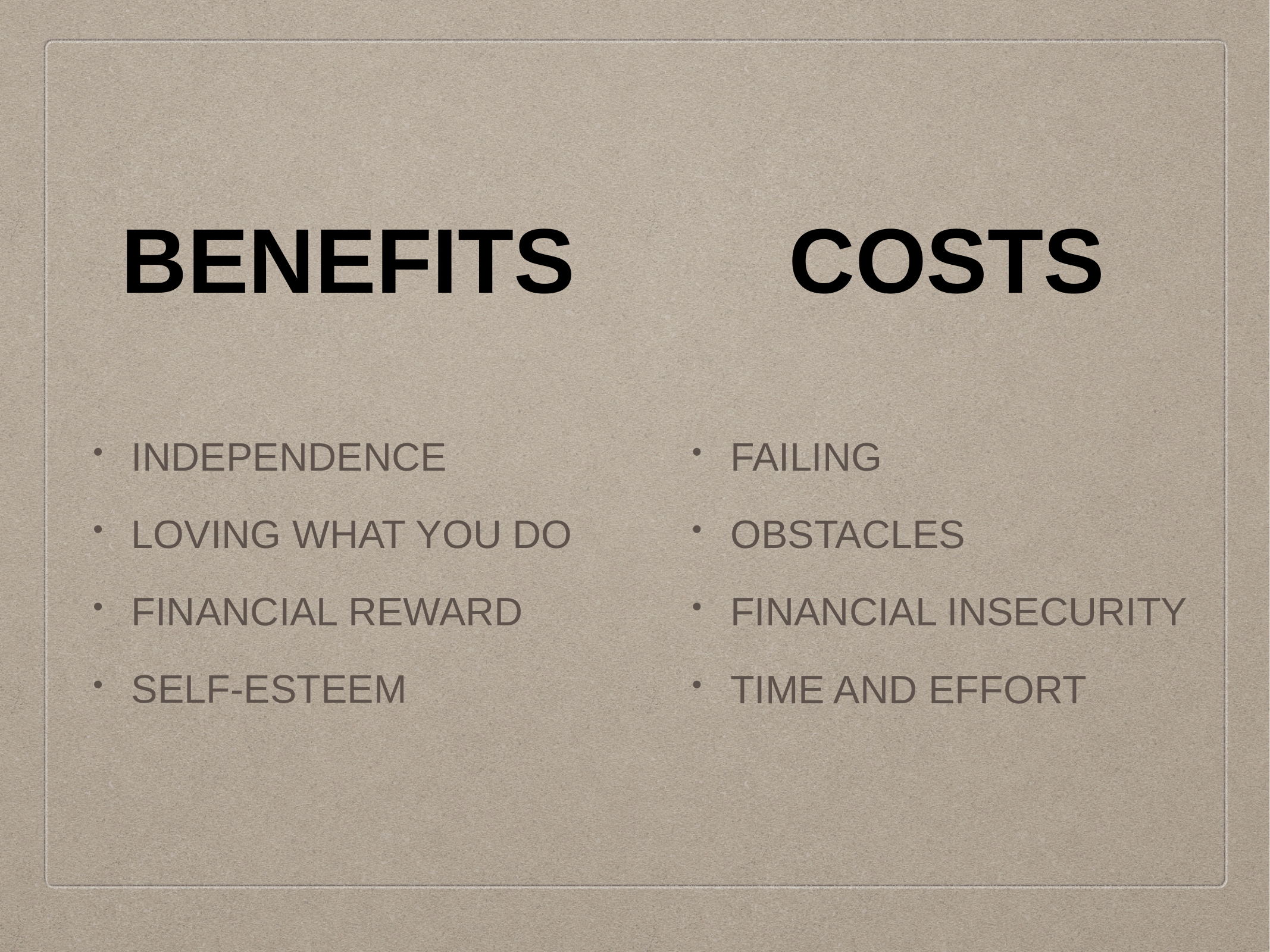

BENEFITS
COSTS
INDEPENDENCE
LOVING WHAT YOU DO
FINANCIAL REWARD
SELF-ESTEEM
FAILING
OBSTACLES
FINANCIAL INSECURITY
TIME AND EFFORT